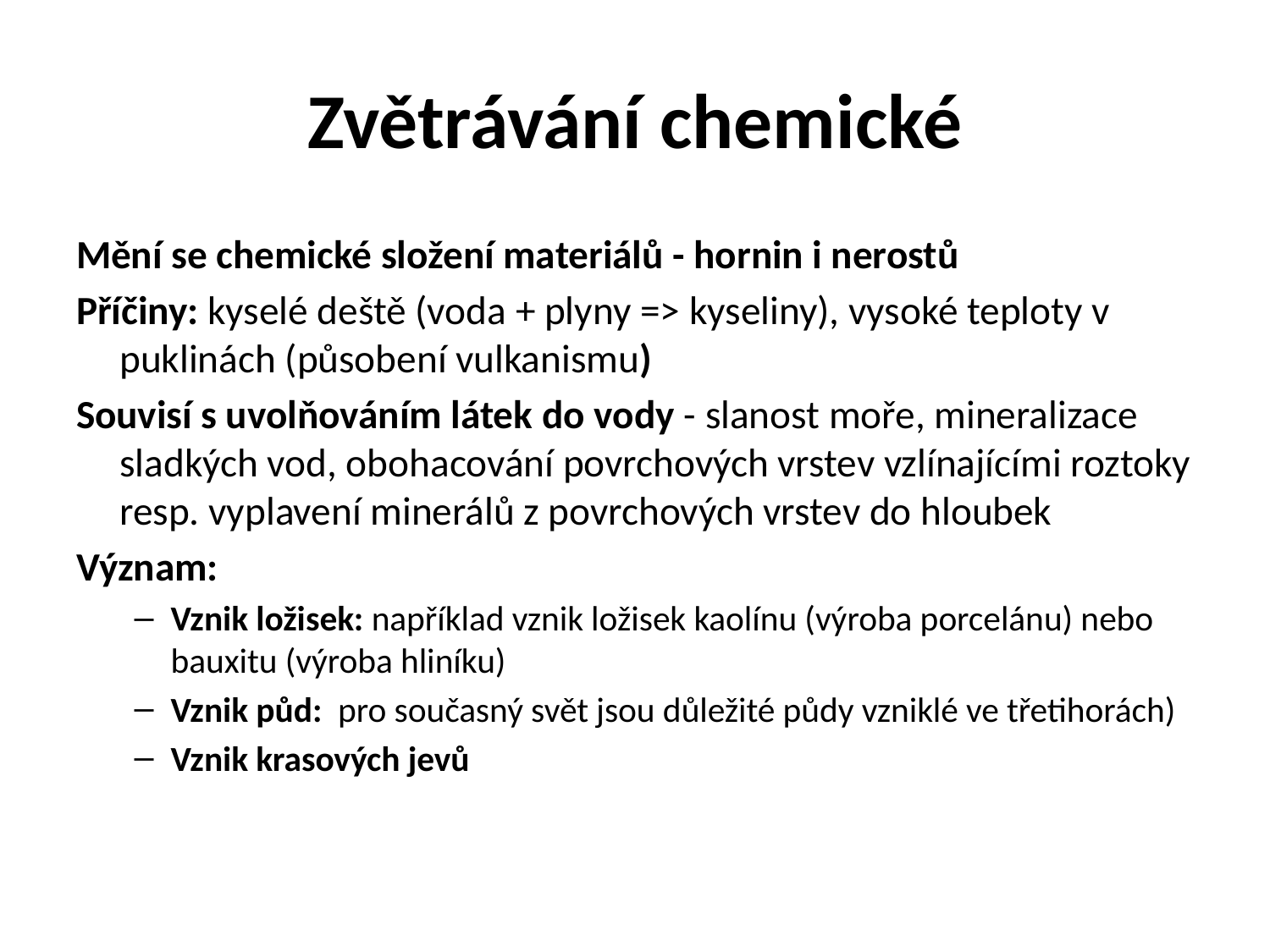

# Zvětrávání chemické
Mění se chemické složení materiálů - hornin i nerostů
Příčiny: kyselé deště (voda + plyny => kyseliny), vysoké teploty v puklinách (působení vulkanismu)
Souvisí s uvolňováním látek do vody - slanost moře, mineralizace sladkých vod, obohacování povrchových vrstev vzlínajícími roztoky resp. vyplavení minerálů z povrchových vrstev do hloubek
Význam:
Vznik ložisek: například vznik ložisek kaolínu (výroba porcelánu) nebo bauxitu (výroba hliníku)
Vznik půd:  pro současný svět jsou důležité půdy vzniklé ve třetihorách)
Vznik krasových jevů